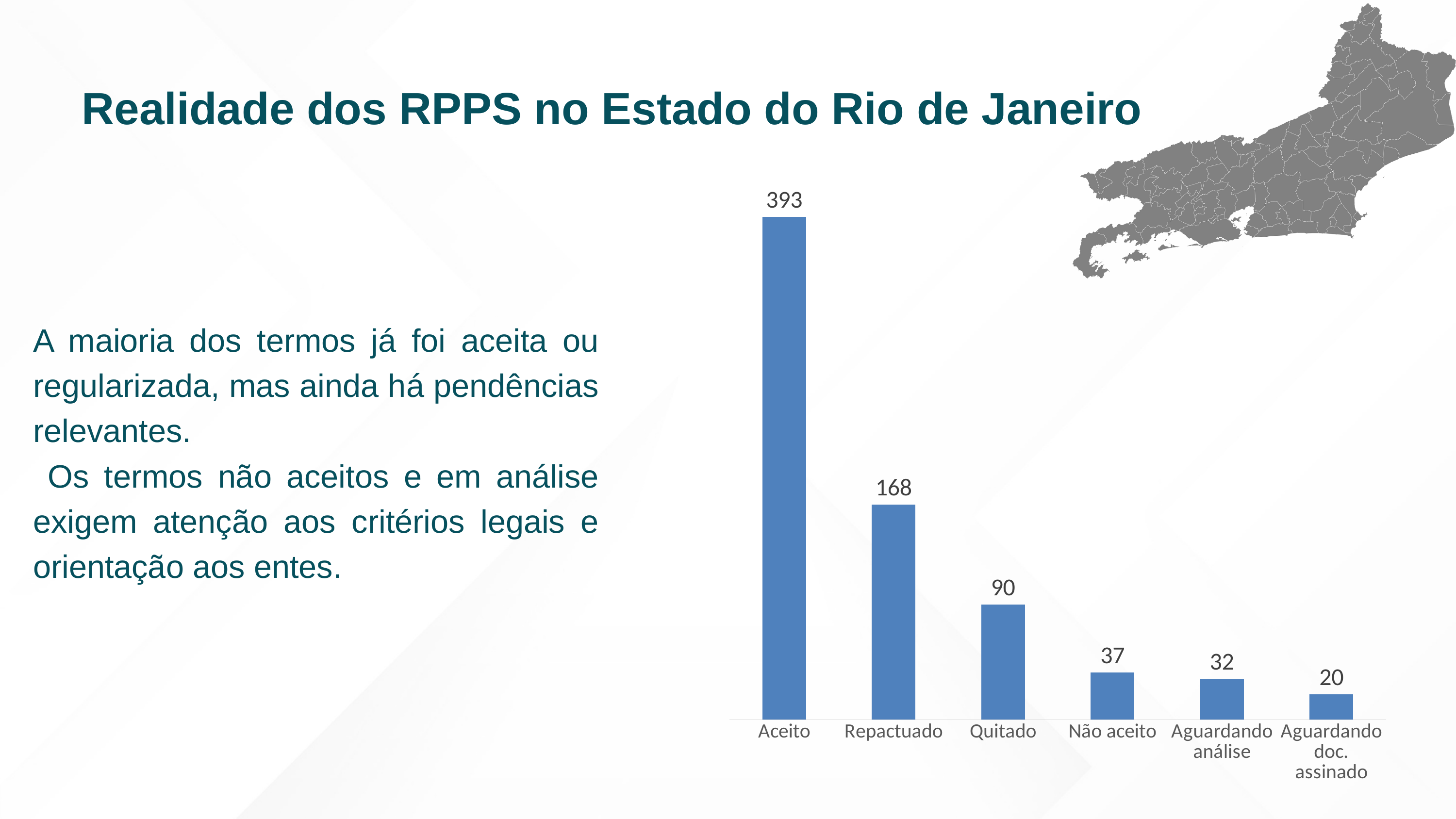

Realidade dos RPPS no Estado do Rio de Janeiro

### Chart

| Category | Total |
|---|---|
| Aceito | 393.0 |
| Repactuado | 168.0 |
| Quitado | 90.0 |
| Não aceito | 37.0 |
| Aguardando análise | 32.0 |
| Aguardando doc. assinado | 20.0 |
A maioria dos termos já foi aceita ou regularizada, mas ainda há pendências relevantes.
 Os termos não aceitos e em análise exigem atenção aos critérios legais e orientação aos entes.